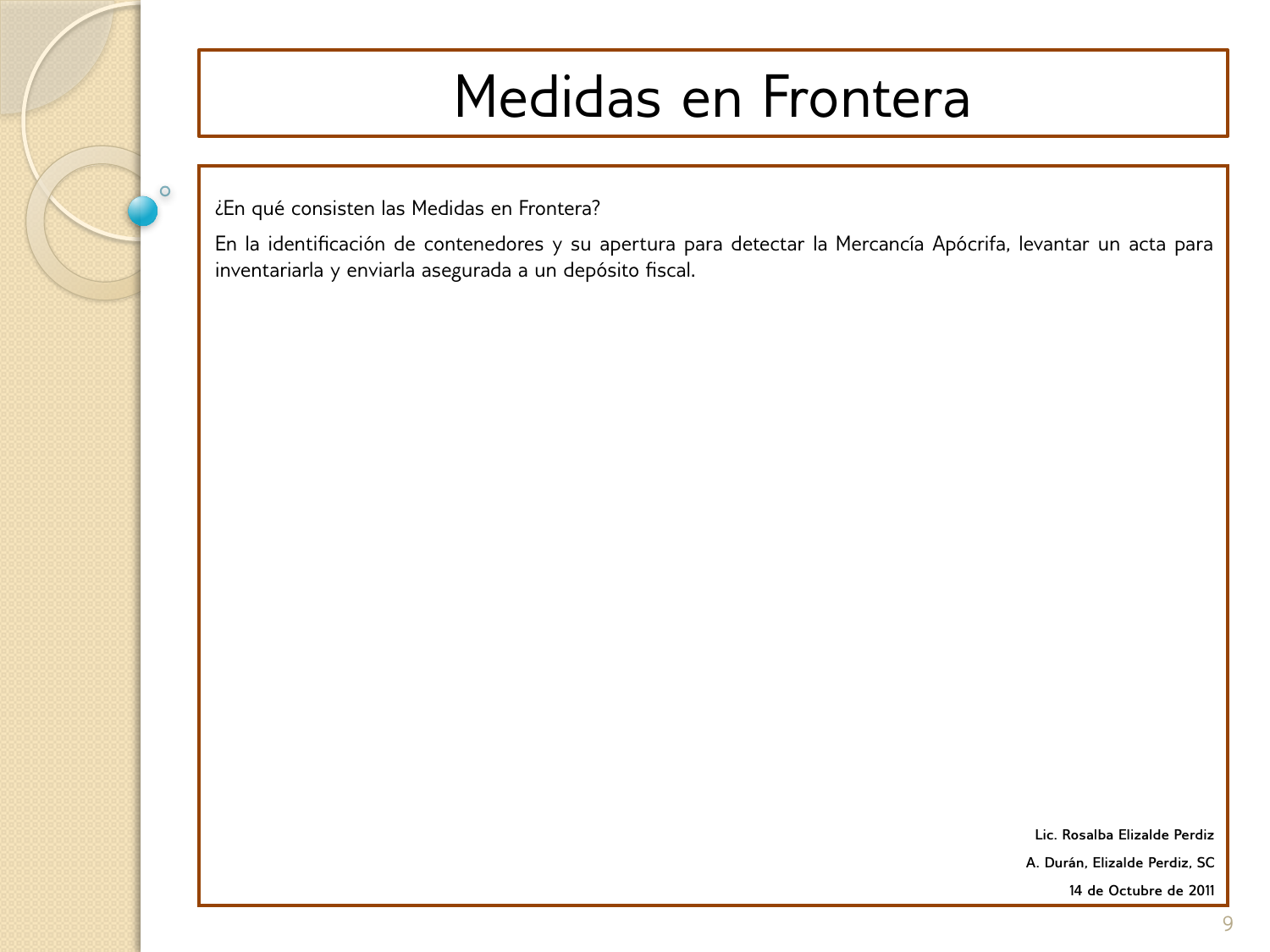

# Medidas en Frontera

¿En qué consisten las Medidas en Frontera?
En la identificación de contenedores y su apertura para detectar la Mercancía Apócrifa, levantar un acta para inventariarla y enviarla asegurada a un depósito fiscal.

Lic. Rosalba Elizalde Perdiz
A. Durán, Elizalde Perdiz, SC
14 de Octubre de 2011
9